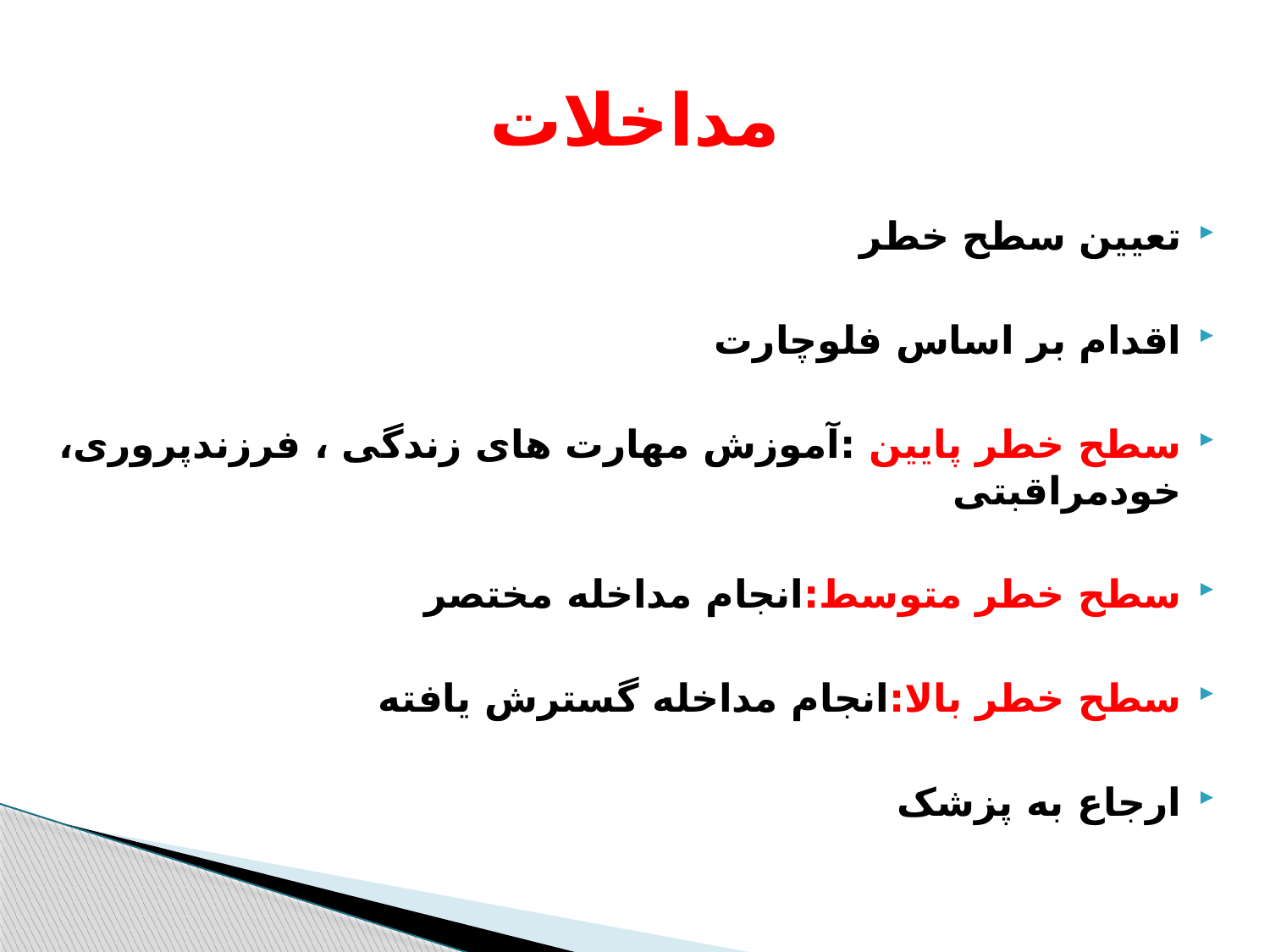

# مداخلات
تعیین سطح خطر

اقدام بر اساس فلوچارت

سطح خطر پایین :آموزش مهارت های زندگی ، فرزندپروری، خودمراقبتی

سطح خطر متوسط:انجام مداخله مختصر

سطح خطر بالا:انجام مداخله گسترش یافته

ارجاع به پزشک